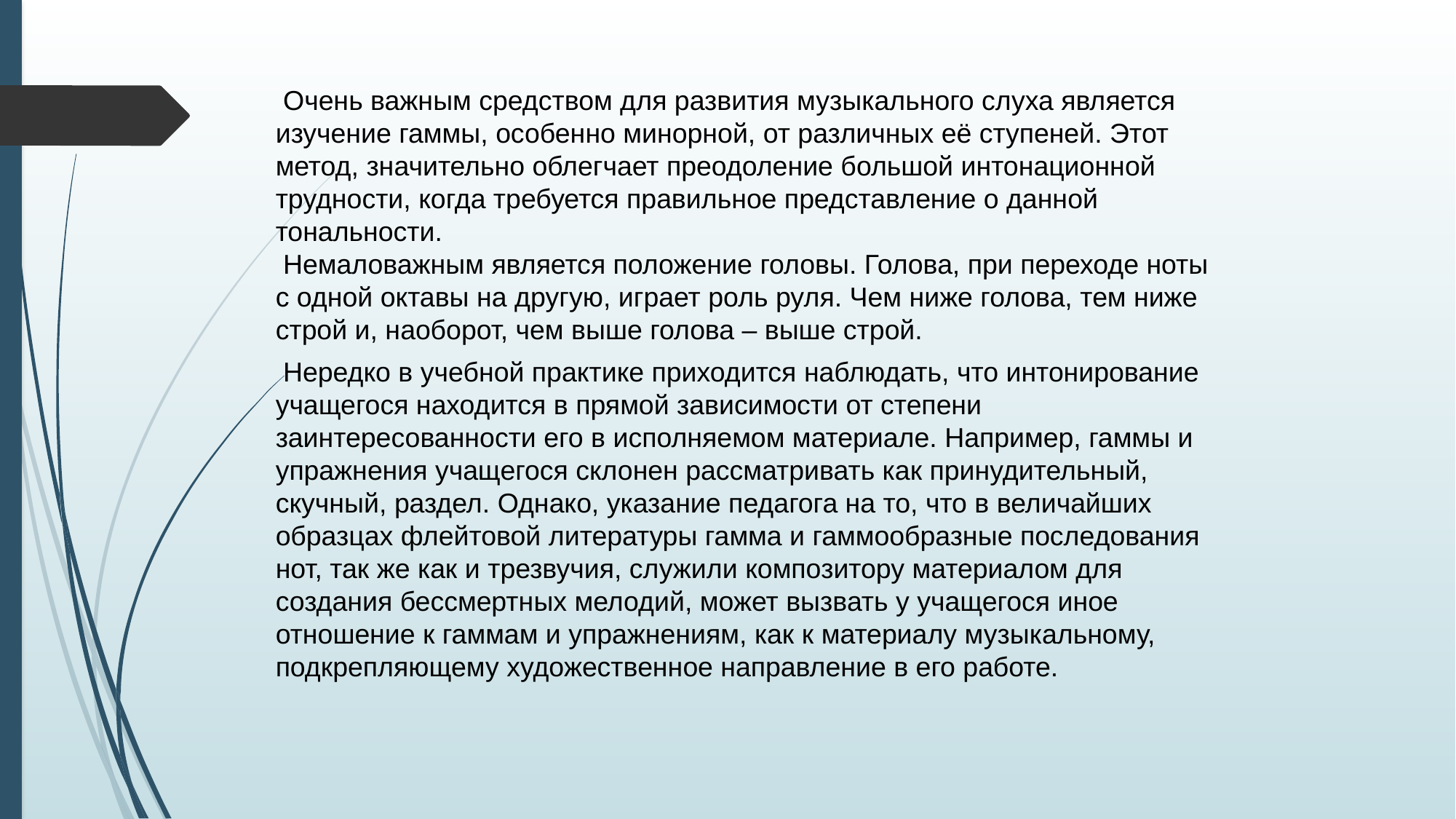

Очень важным средством для развития музыкального слуха является изучение гаммы, особенно минорной, от различных её ступеней. Этот метод, значительно облегчает преодоление большой интонационной трудности, когда требуется правильное представление о данной тональности.
 Немаловажным является положение головы. Голова, при переходе ноты с одной октавы на другую, играет роль руля. Чем ниже голова, тем ниже строй и, наоборот, чем выше голова – выше строй.
 Нередко в учебной практике приходится наблюдать, что интонирование учащегося находится в прямой зависимости от степени заинтересованности его в исполняемом материале. Например, гаммы и упражнения учащегося склонен рассматривать как принудительный, скучный, раздел. Однако, указание педагога на то, что в величайших образцах флейтовой литературы гамма и гаммообразные последования нот, так же как и трезвучия, служили композитору материалом для создания бессмертных мелодий, может вызвать у учащегося иное отношение к гаммам и упражнениям, как к материалу музыкальному, подкрепляющему художественное направление в его работе.